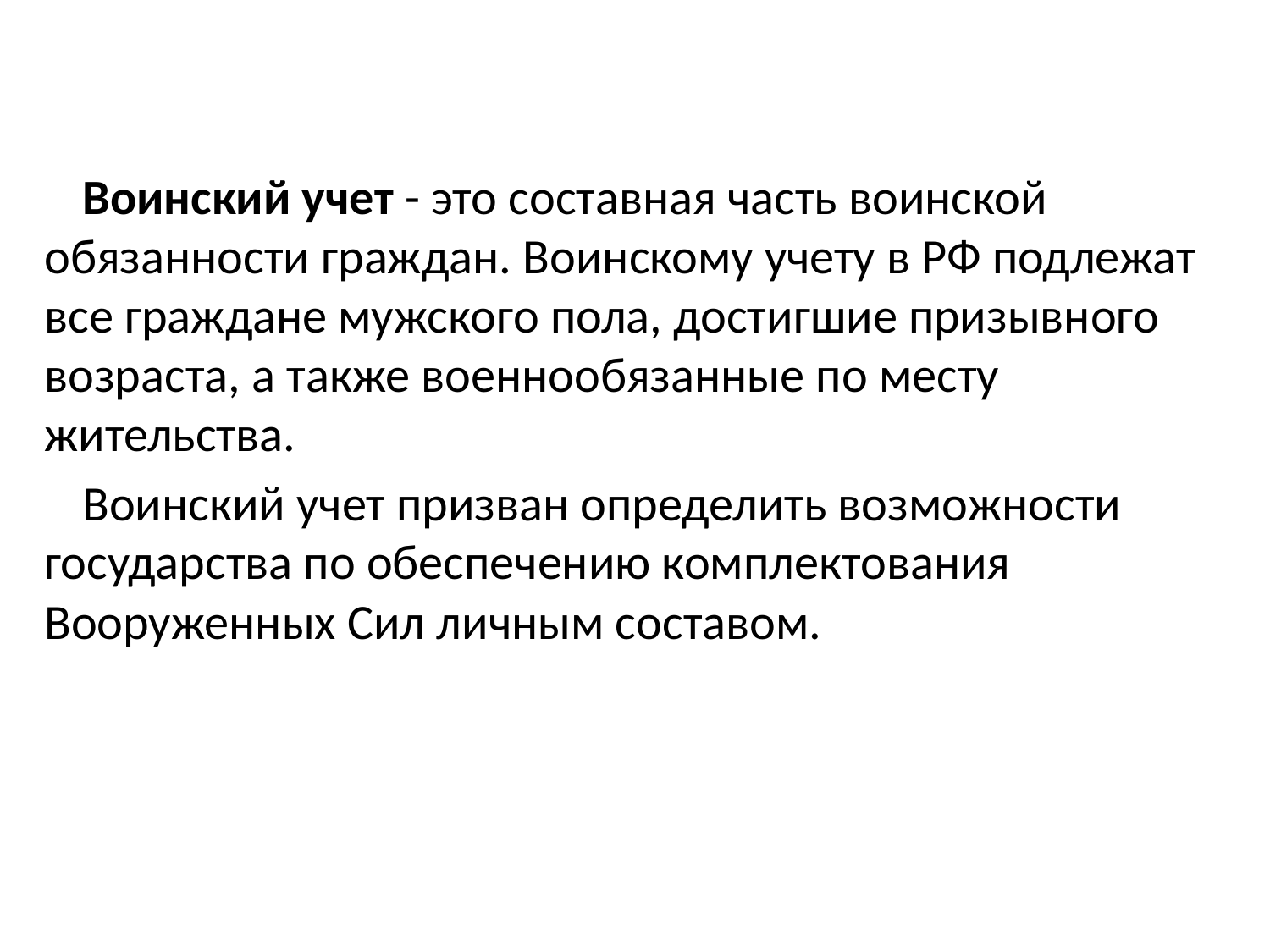

Воинский учет - это составная часть воинской обязанности граждан. Воинскому учету в РФ подлежат все граждане мужского пола, достигшие призывного возраста, а также военнообязанные по месту жительства.
Воинский учет призван определить возможности государства по обеспечению комплектования Вооруженных Сил личным составом.